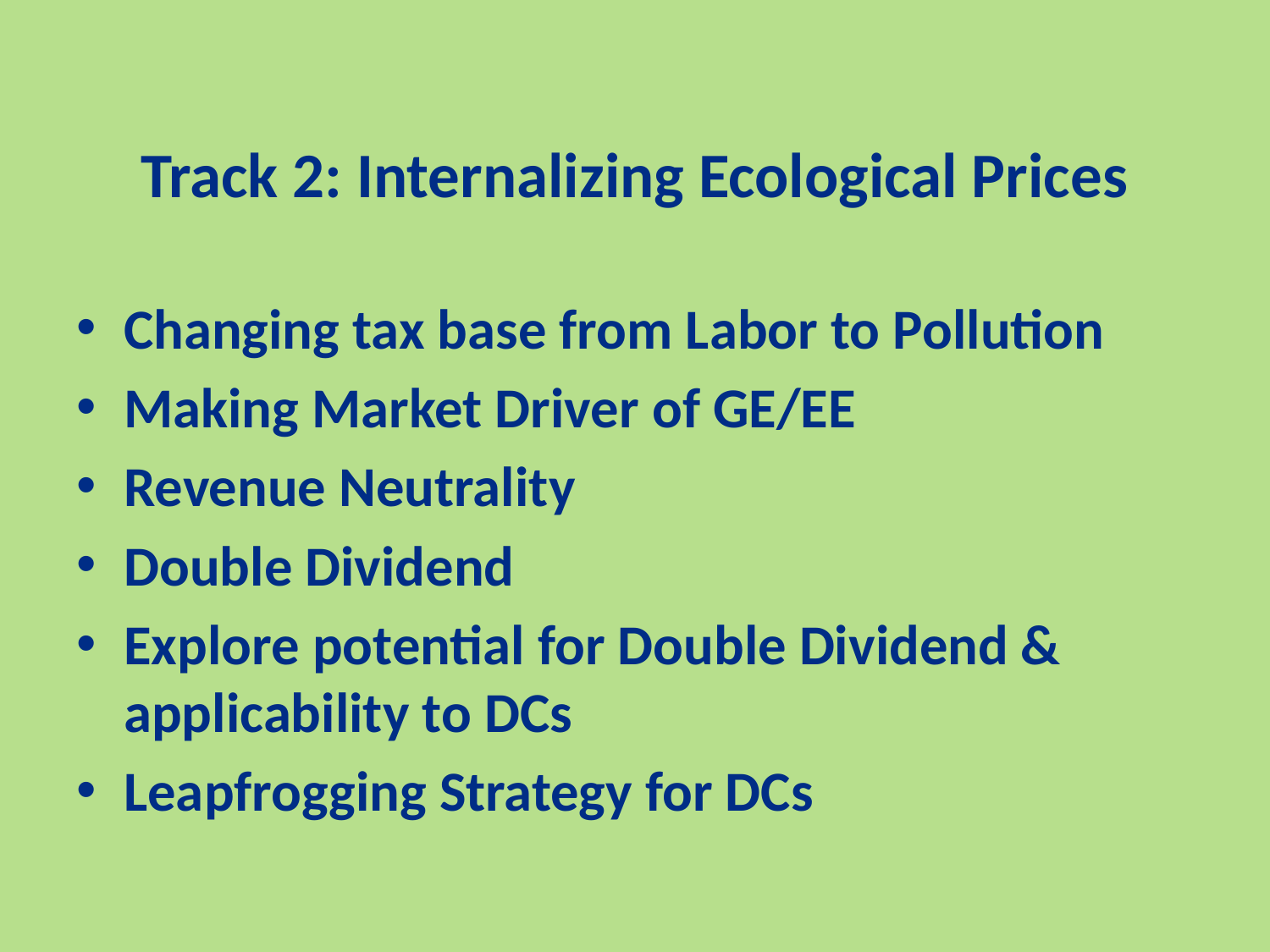

# Track 2: Internalizing Ecological Prices
Changing tax base from Labor to Pollution
Making Market Driver of GE/EE
Revenue Neutrality
Double Dividend
Explore potential for Double Dividend & applicability to DCs
Leapfrogging Strategy for DCs